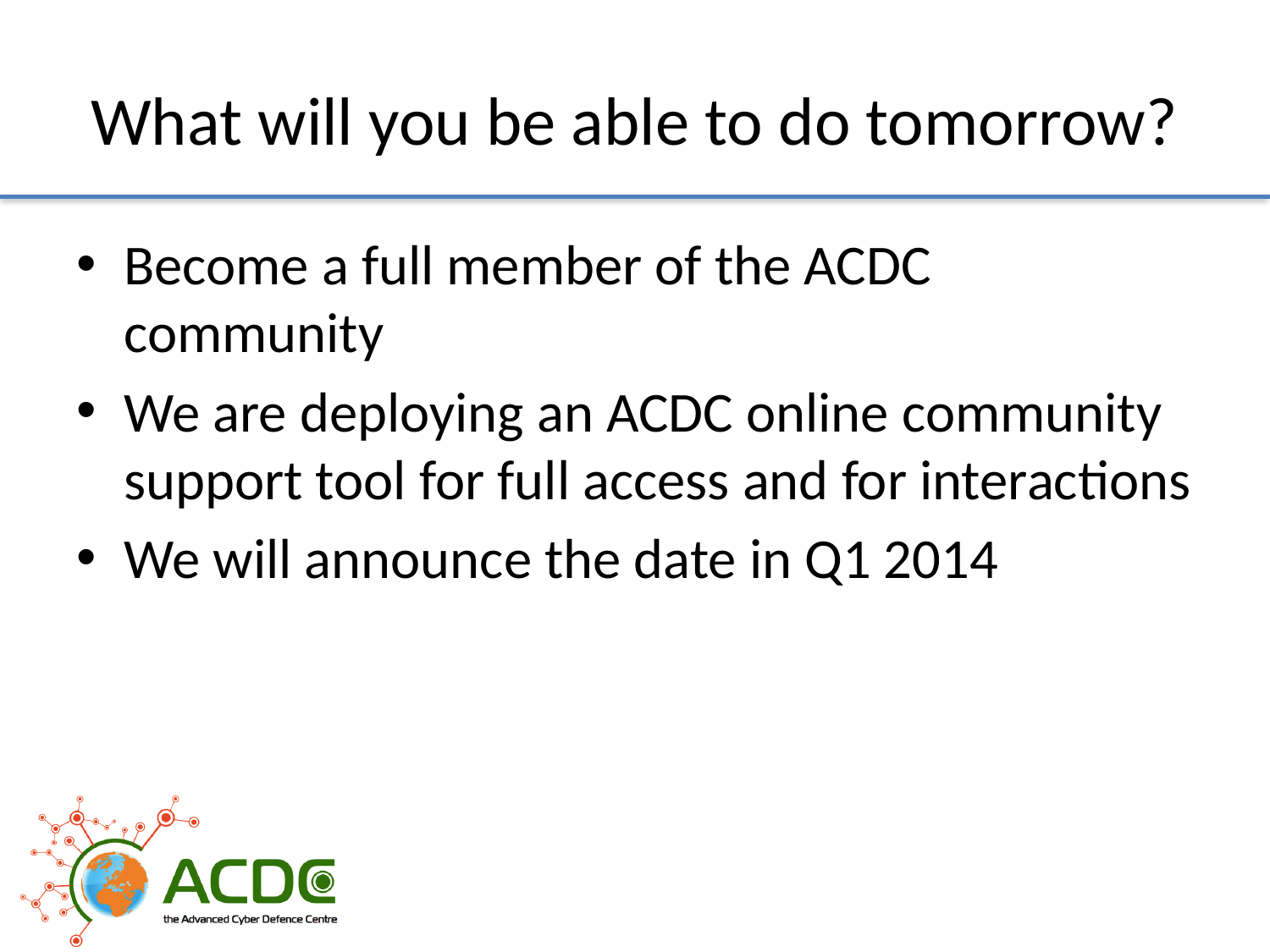

# What will you be able to do tomorrow?
Become a full member of the ACDC community
We are deploying an ACDC online community support tool for full access and for interactions
We will announce the date in Q1 2014